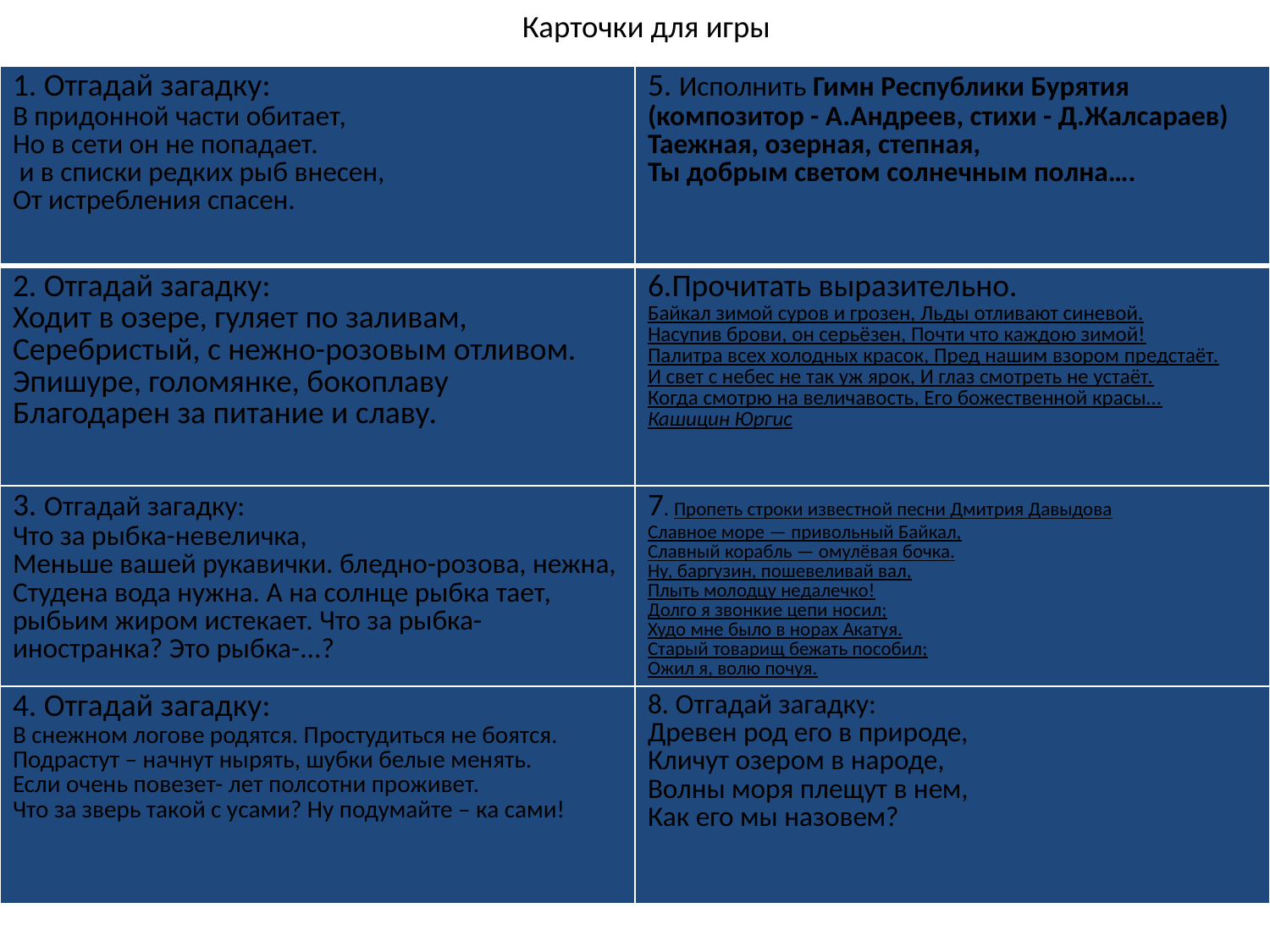

# Карточки для игры
| 1. Отгадай загадку: В придонной части обитает, Но в сети он не попадает. и в списки редких рыб внесен, От истребления спасен. | 5. Исполнить Гимн Республики Бурятия (композитор - А.Андреев, стихи - Д.Жалсараев) Таежная, озерная, степная, Ты добрым светом солнечным полна…. |
| --- | --- |
| 2. Отгадай загадку: Ходит в озере, гуляет по заливам, Серебристый, с нежно-розовым отливом. Эпишуре, голомянке, бокоплаву Благодарен за питание и славу. | 6.Прочитать выразительно. Байкал зимой суров и грозен, Льды отливают синевой. Насупив брови, он серьёзен, Почти что каждою зимой! Палитра всех холодных красок, Пред нашим взором предстаёт. И свет с небес не так уж ярок, И глаз смотреть не устаёт. Когда смотрю на величавость, Его божественной красы… Кашицин Юргис |
| 3. Отгадай загадку: Что за рыбка-невеличка, Меньше вашей рукавички. бледно-розова, нежна, Студена вода нужна. А на солнце рыбка тает, рыбьим жиром истекает. Что за рыбка-иностранка? Это рыбка-...? | 7. Пропеть строки известной песни Дмитрия Давыдова Славное море — привольный Байкал, Славный корабль — омулёвая бочка. Ну, баргузин, пошевеливай вал, Плыть молодцу недалечко! Долго я звонкие цепи носил; Худо мне было в норах Акатуя. Старый товарищ бежать пособил; Ожил я, волю почуя. |
| 4. Отгадай загадку: В снежном логове родятся. Простудиться не боятся. Подрастут – начнут нырять, шубки белые менять. Если очень повезет- лет полсотни проживет. Что за зверь такой с усами? Ну подумайте – ка сами! | 8. Отгадай загадку: Древен род его в природе, Кличут озером в народе, Волны моря плещут в нем, Как его мы назовем? |